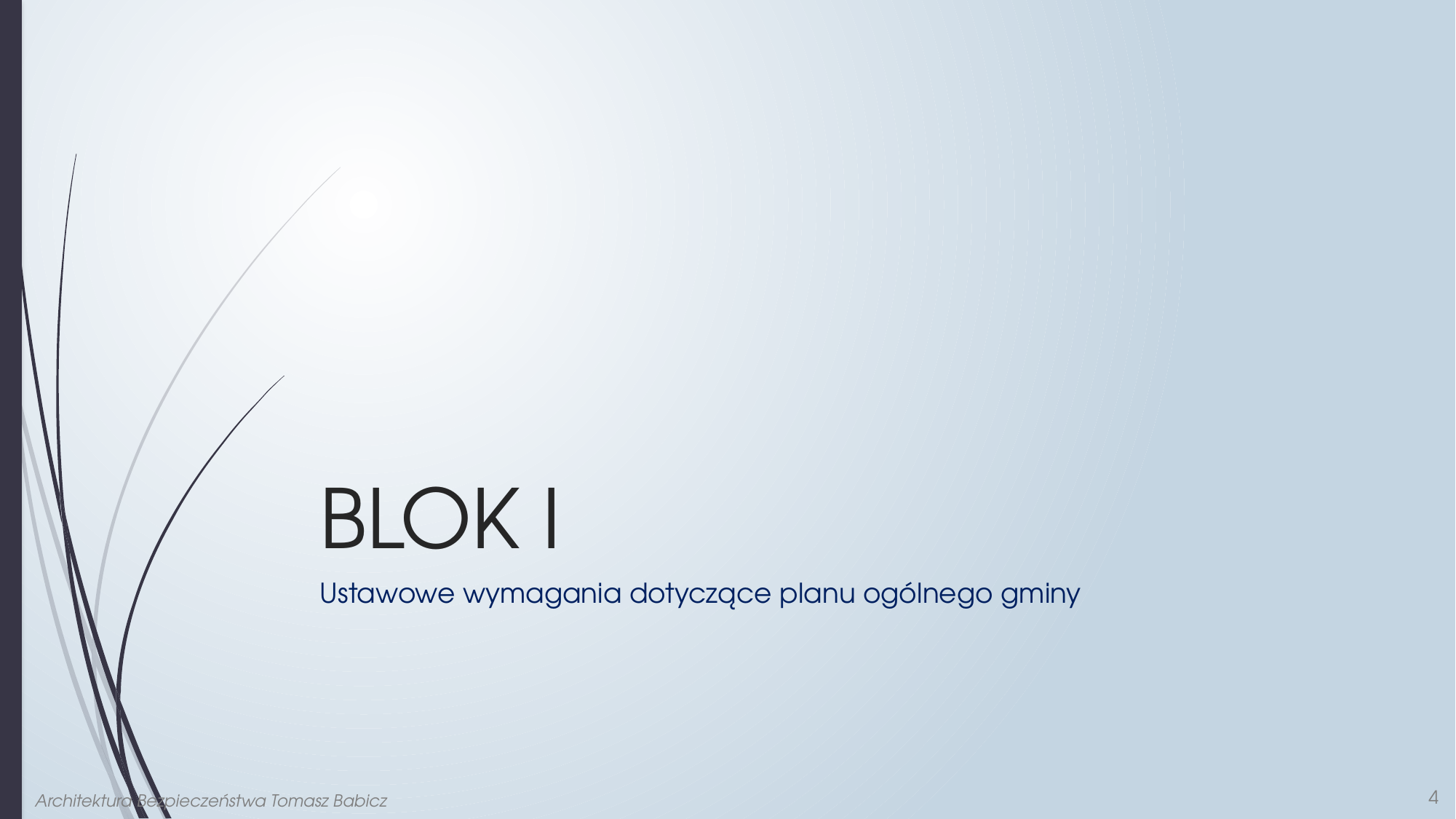

# BLOK I
Ustawowe wymagania dotyczące planu ogólnego gminy